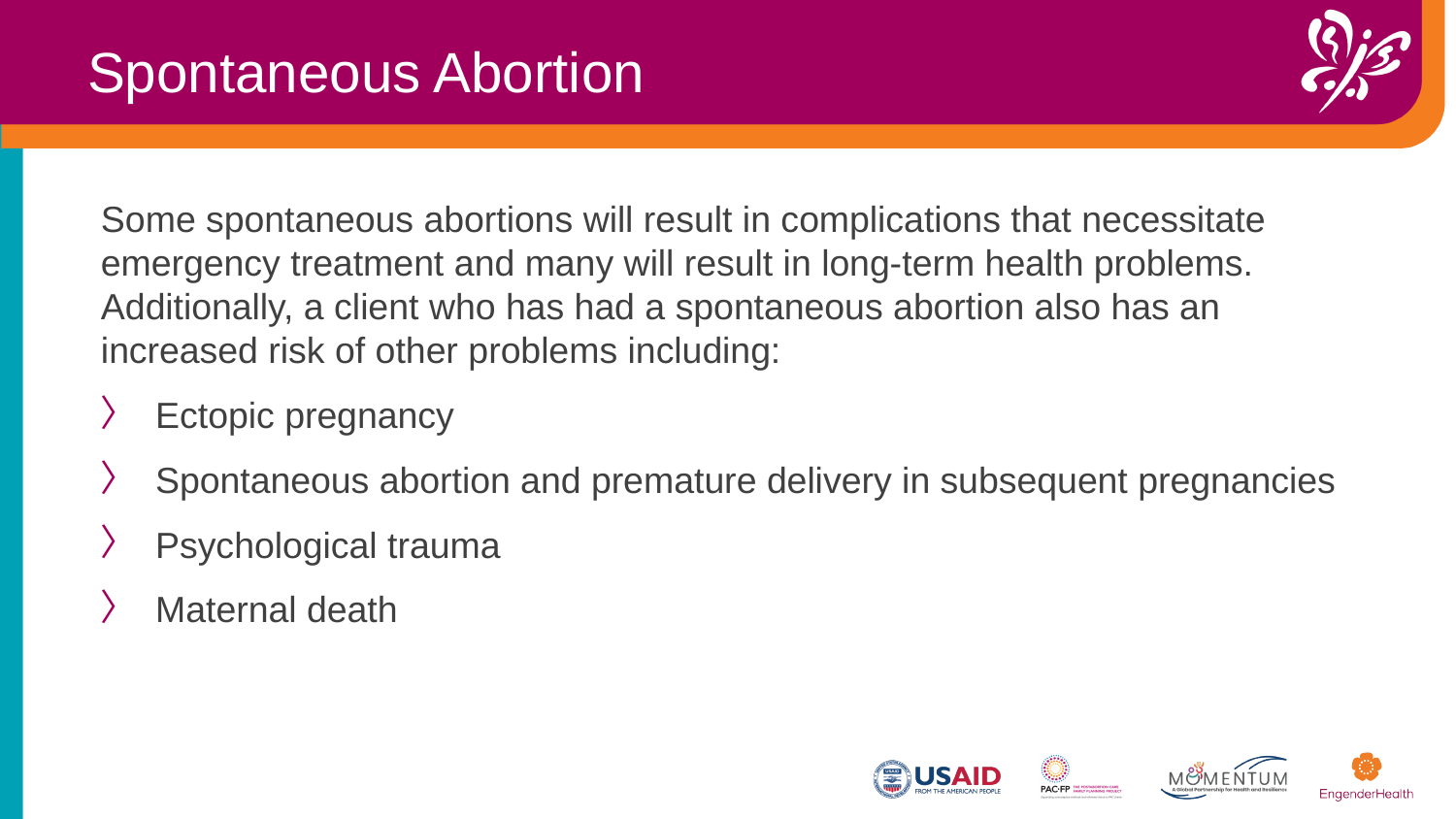

Spontaneous Abortion
Some spontaneous abortions will result in complications that necessitate emergency treatment and many will result in long-term health problems. Additionally, a client who has had a spontaneous abortion also has an increased risk of other problems including:​
Ectopic pregnancy
Spontaneous abortion and premature delivery in subsequent pregnancies
Psychological trauma
Maternal death